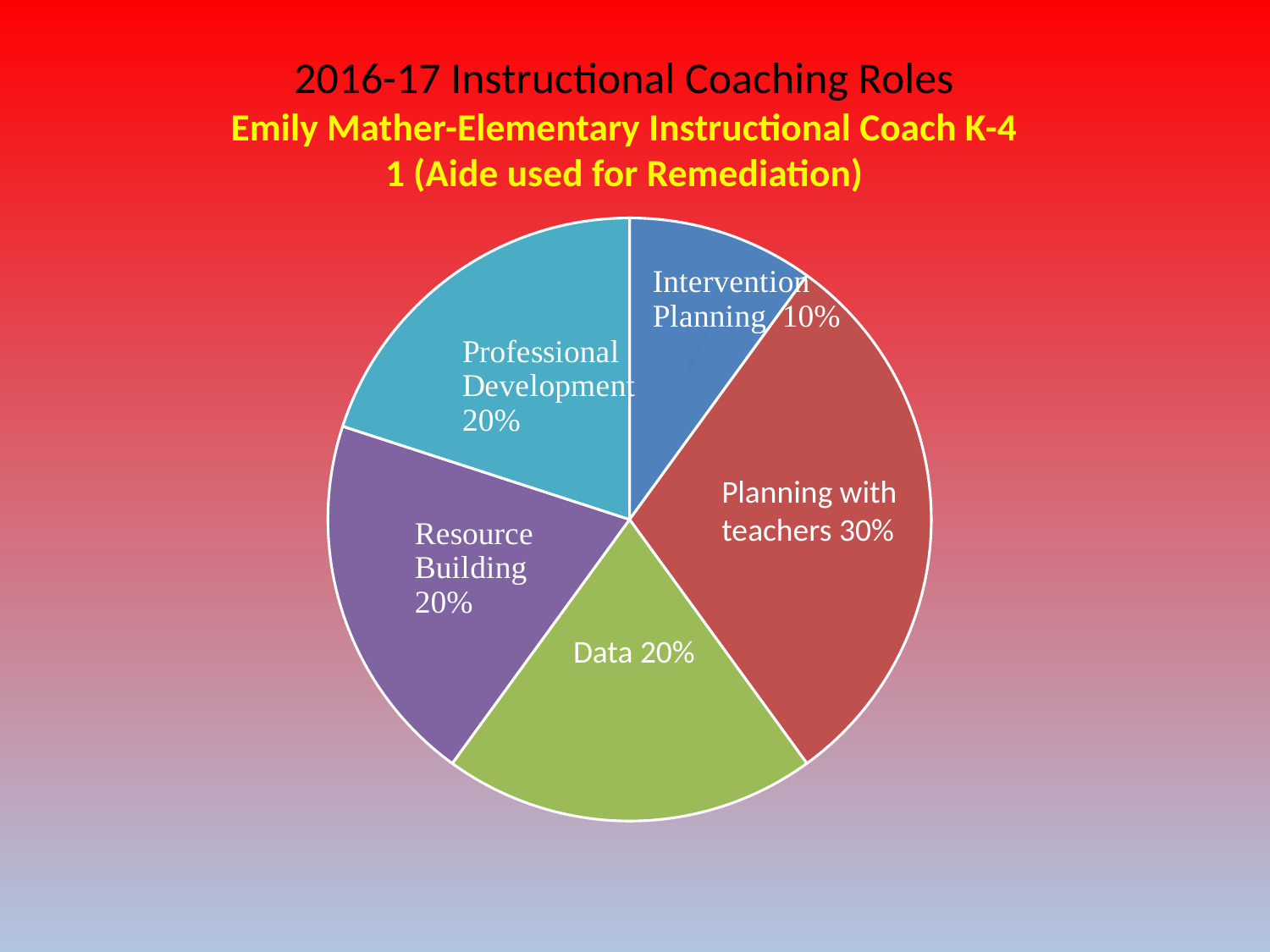

# 2016-17 Instructional Coaching Roles Emily Mather-Elementary Instructional Coach K-4 1 (Aide used for Remediation)

### Chart

| Category | Column1 |
|---|---|
| Intervention Planning | 10.0 |
| Plan with teachers | 30.0 |
| Data | 20.0 |
| Professional Development | 20.0 |
| Resource Building | 20.0 |
Planning with teachers 30%
Data 20%